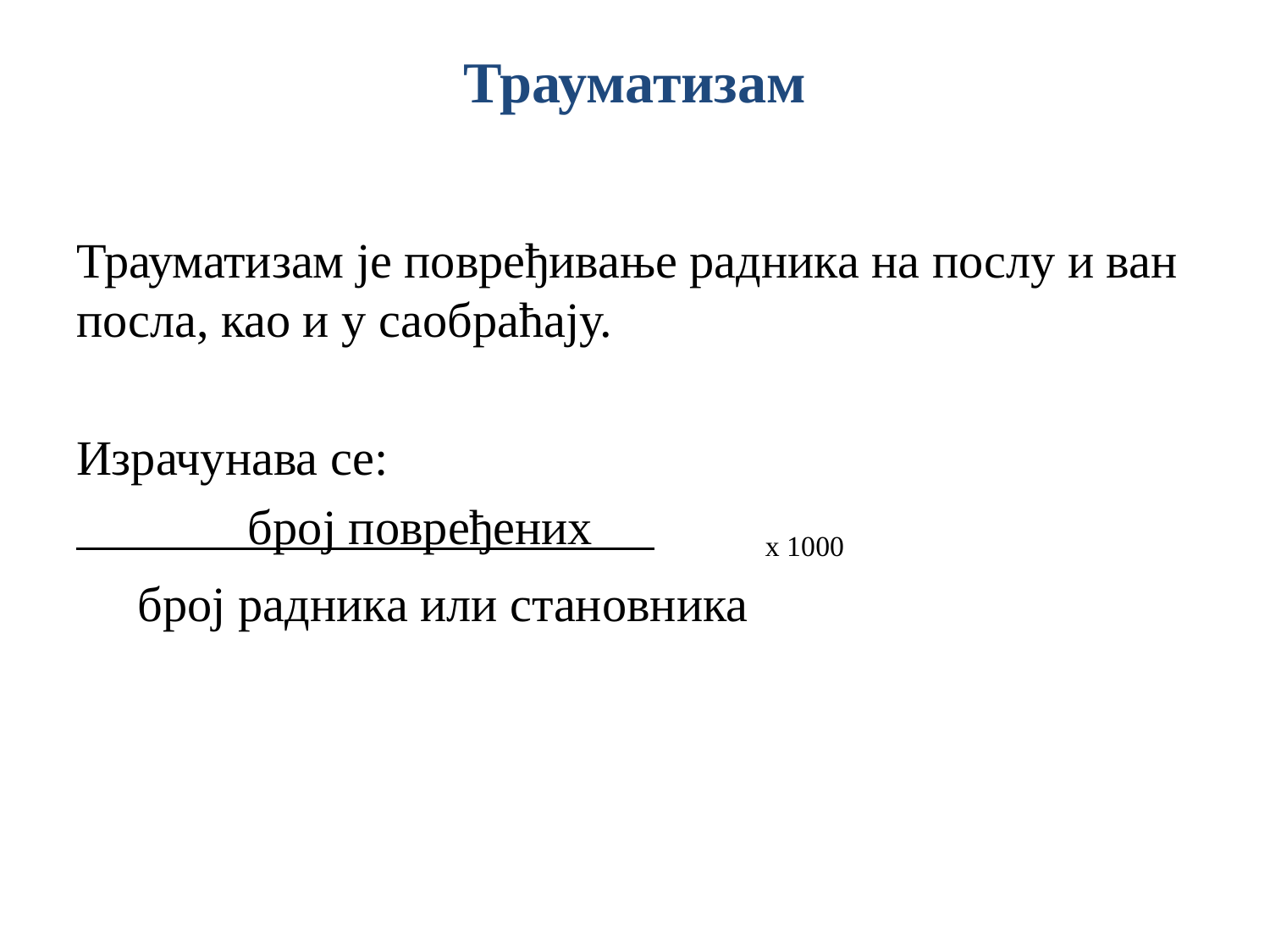

# Трауматизам
Трауматизам је повређивање радника на послу и ван посла, као и у саобраћају.

Израчунава се:
              број повређених              x 1000
     број радника или становника